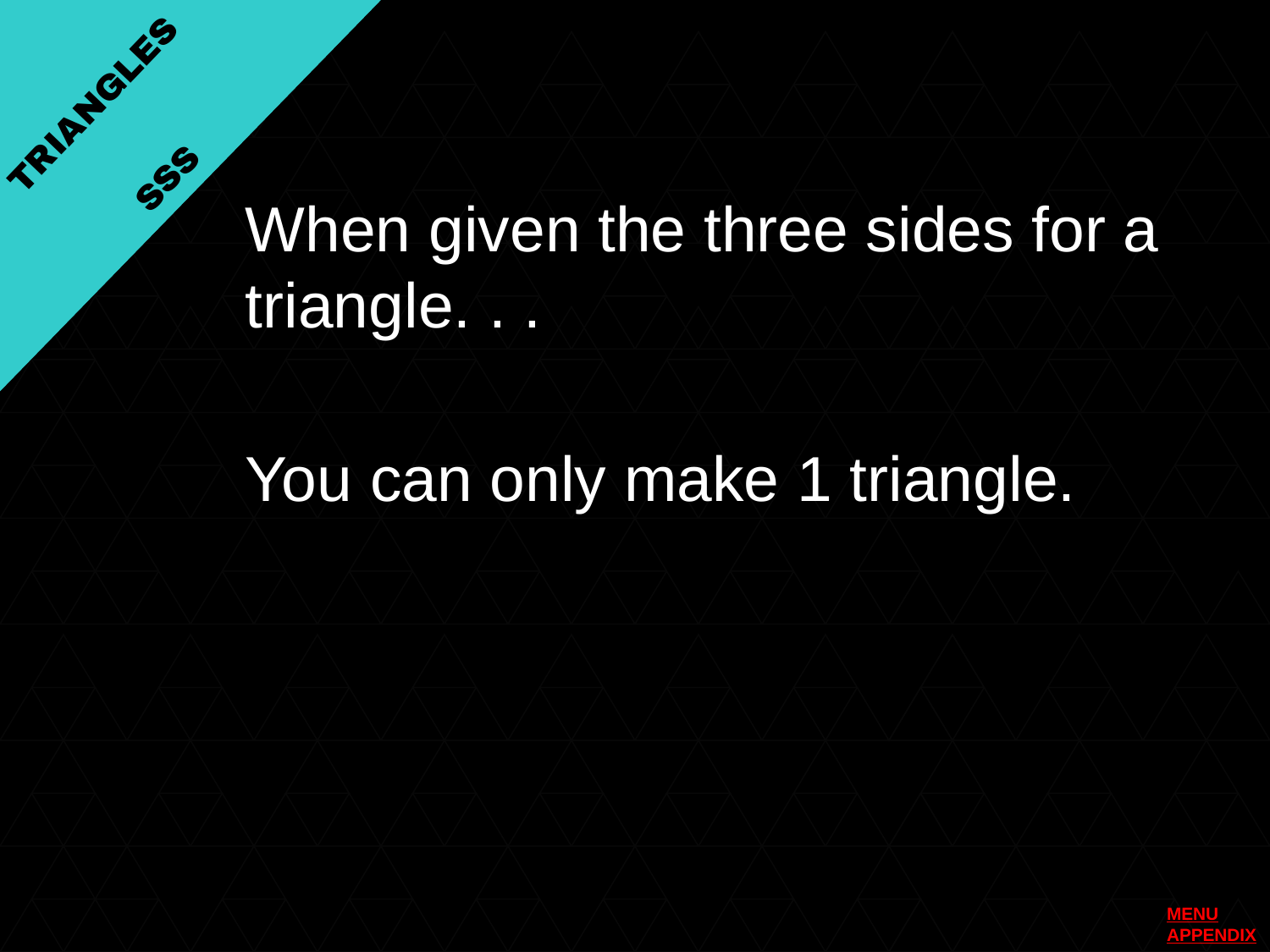

TRIANGLES
SSS
When given the three sides for a triangle. . .
You can only make 1 triangle.
MENU
APPENDIX